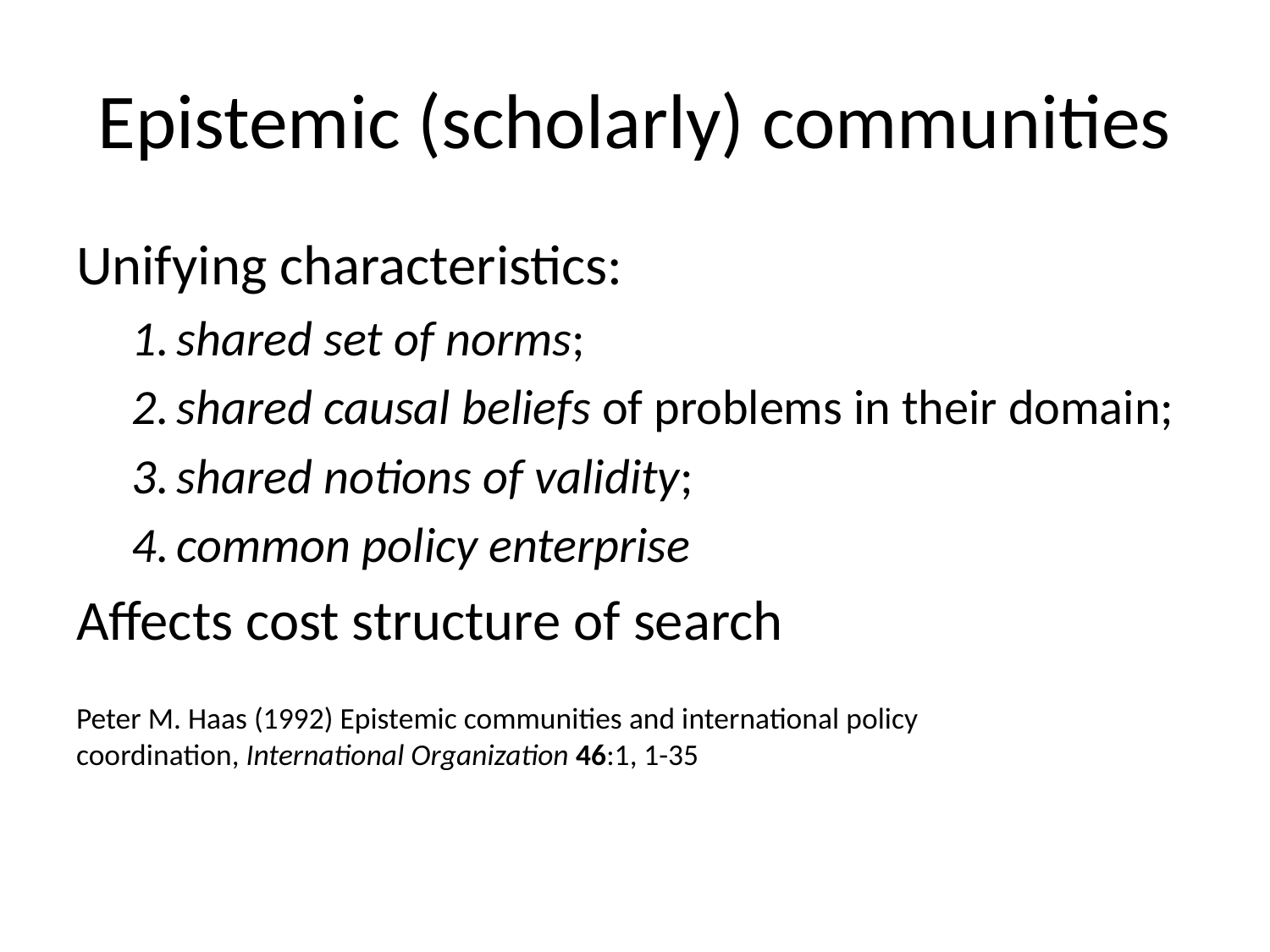

# Epistemic (scholarly) communities
Unifying characteristics:
shared set of norms;
shared causal beliefs of problems in their domain;
shared notions of validity;
common policy enterprise
Affects cost structure of search

Peter M. Haas (1992) Epistemic communities and international policy coordination, International Organization 46:1, 1-35